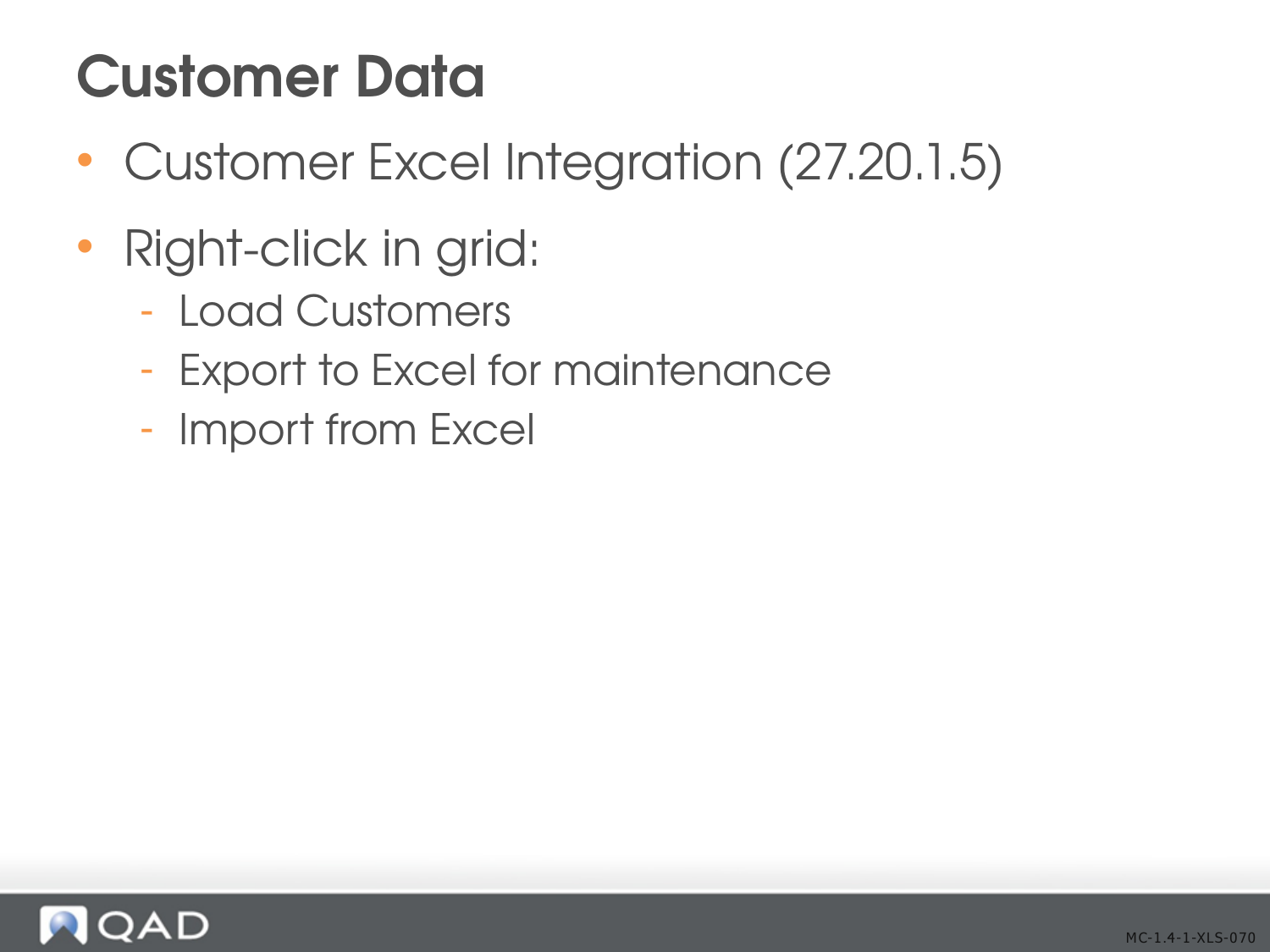

# Customer Data
Customer Excel Integration (27.20.1.5)
Right-click in grid:
Load Customers
Export to Excel for maintenance
Import from Excel
MC-1.4-1-XLS-070